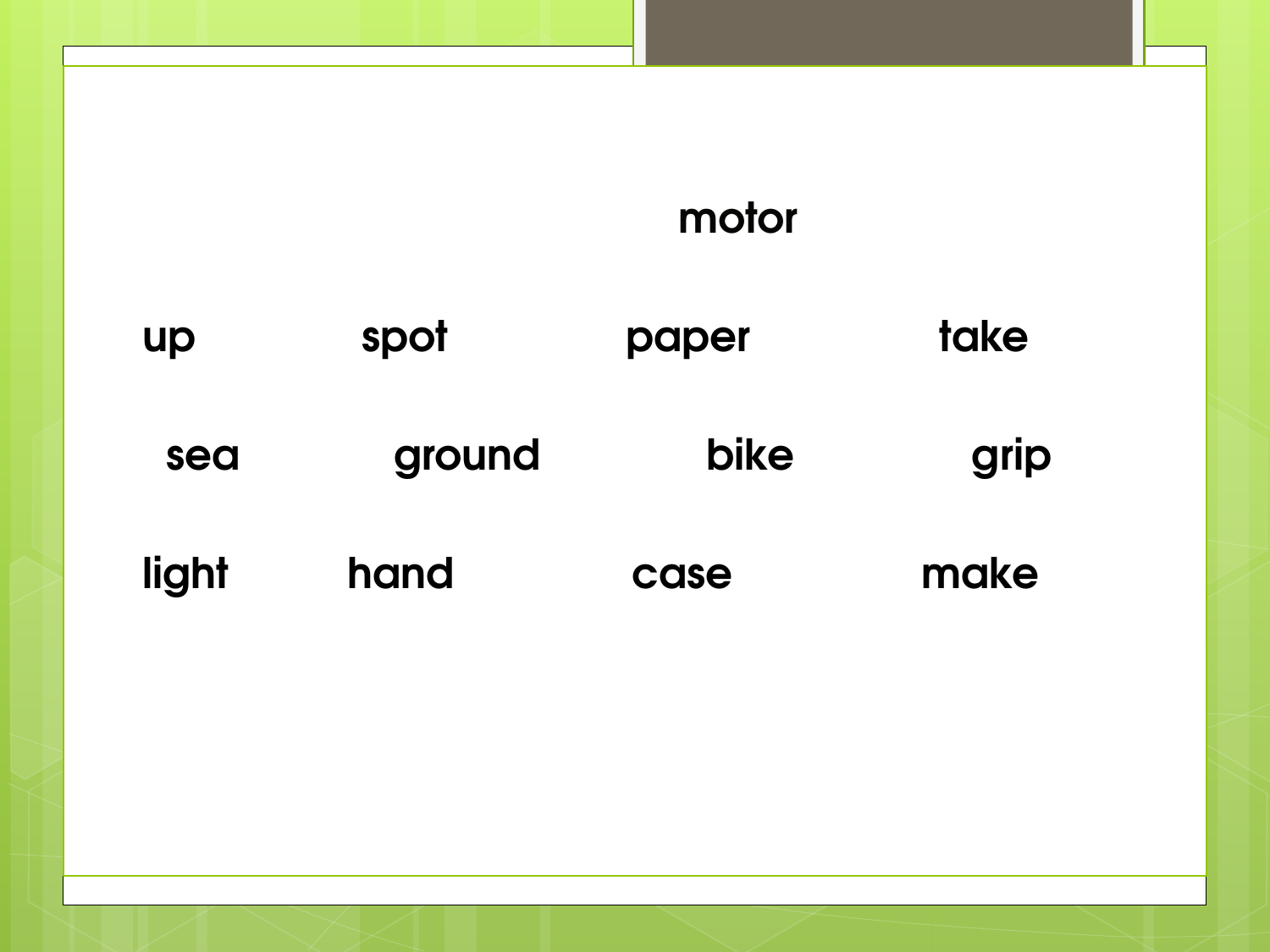

news             side            book           under

    suit               away               motor        mark

    up              spot               paper                take

      sea             ground              bike               grip

    light          hand               case                make